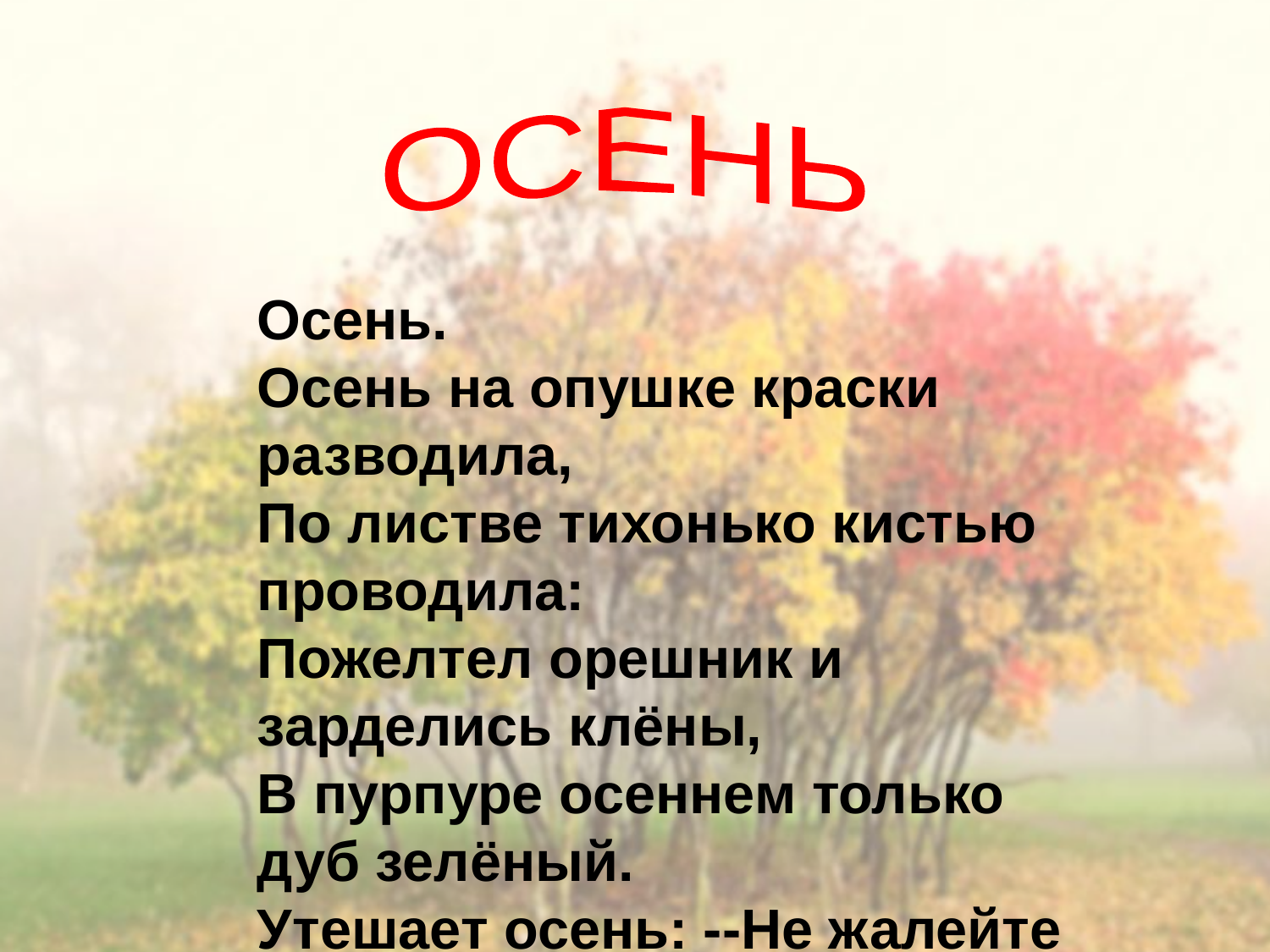

ОСЕНЬ
Осень.
Осень на опушке краски разводила,
По листве тихонько кистью проводила:
Пожелтел орешник и зарделись клёны,
В пурпуре осеннем только дуб зелёный.
Утешает осень: --Не жалейте лето!
Посмотрите –роща золотом одета!
                                      З. Федоровская.